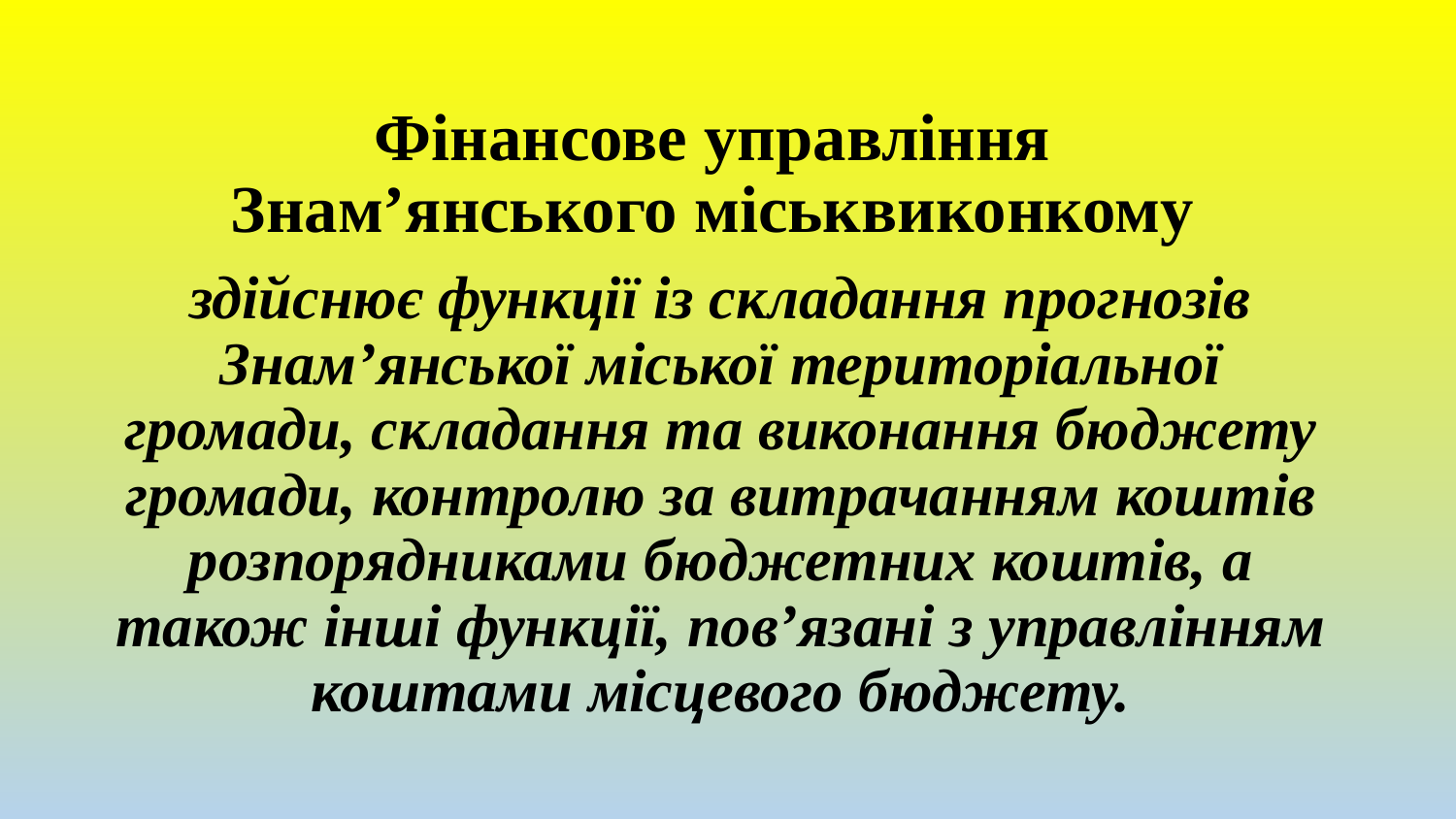

# Фінансове управління Знам’янського міськвиконкому здійснює функції із складання прогнозів Знам’янської міської територіальної громади, складання та виконання бюджету громади, контролю за витрачанням коштів розпорядниками бюджетних коштів, а також інші функції, пов’язані з управлінням коштами місцевого бюджету.